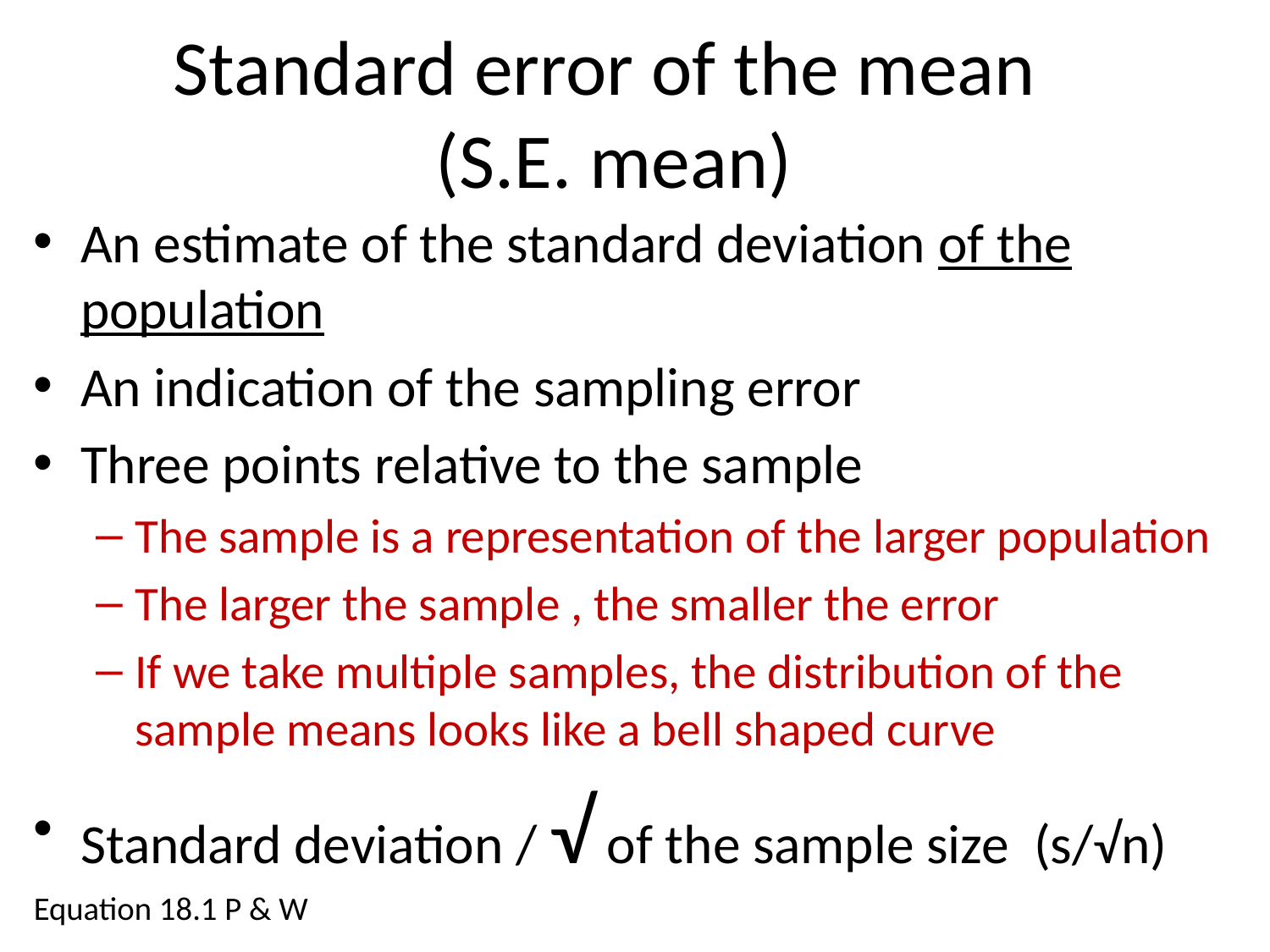

# Standard error of the mean (S.E. mean)
An estimate of the standard deviation of the population
An indication of the sampling error
Three points relative to the sample
The sample is a representation of the larger population
The larger the sample , the smaller the error
If we take multiple samples, the distribution of the sample means looks like a bell shaped curve
Standard deviation / √ of the sample size  (s/√n)
Equation 18.1 P & W